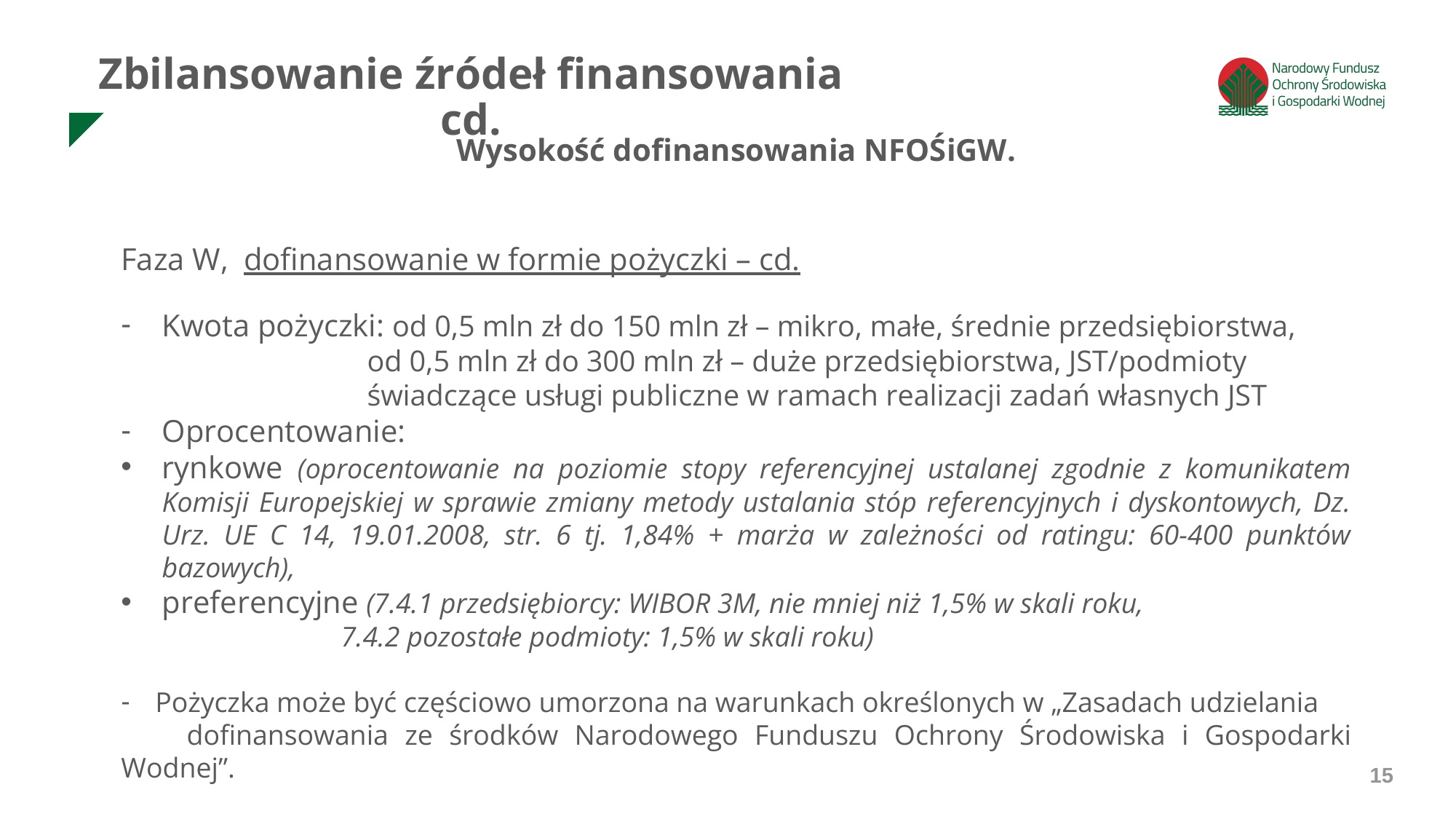

Zbilansowanie źródeł finansowania cd.
Wysokość dofinansowania NFOŚiGW.

Faza W,  dofinansowanie w formie pożyczki – cd.

Kwota pożyczki: od 0,5 mln zł do 150 mln zł – mikro, małe, średnie przedsiębiorstwa,
                                 od 0,5 mln zł do 300 mln zł – duże przedsiębiorstwa, JST/podmioty
                                 świadczące usługi publiczne w ramach realizacji zadań własnych JST
Oprocentowanie:
rynkowe (oprocentowanie na poziomie stopy referencyjnej ustalanej zgodnie z komunikatem Komisji Europejskiej w sprawie zmiany metody ustalania stóp referencyjnych i dyskontowych, Dz. Urz. UE C 14, 19.01.2008, str. 6 tj. 1,84% + marża w zależności od ratingu: 60-400 punktów bazowych),
preferencyjne (7.4.1 przedsiębiorcy: WIBOR 3M, nie mniej niż 1,5% w skali roku,
                               7.4.2 pozostałe podmioty: 1,5% w skali roku)

Pożyczka może być częściowo umorzona na warunkach określonych w „Zasadach udzielania
    dofinansowania ze środków Narodowego Funduszu Ochrony Środowiska i Gospodarki Wodnej”.